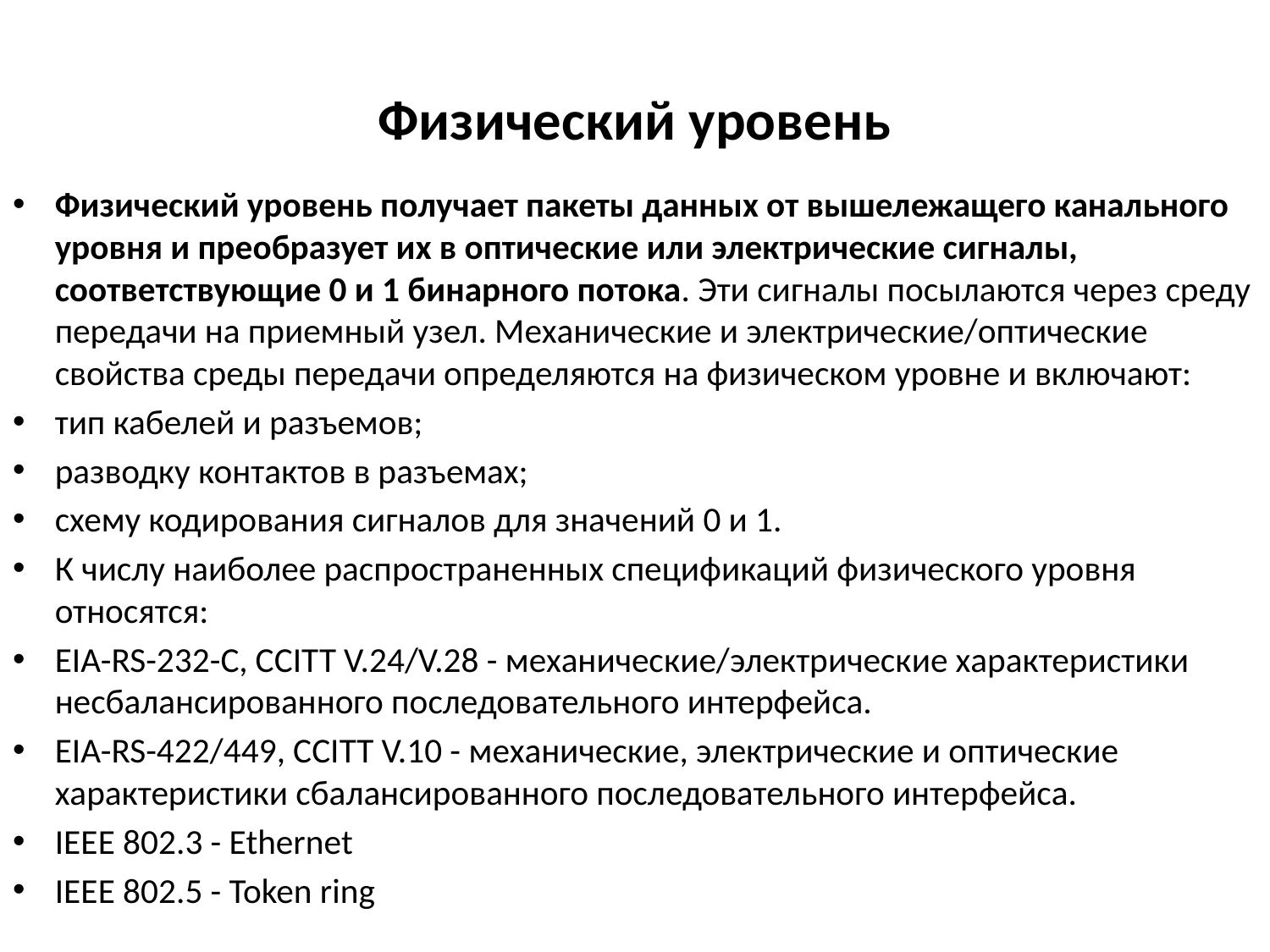

# Физический уровень
Физический уровень получает пакеты данных от вышележащего канального уровня и преобразует их в оптические или электрические сигналы, соответствующие 0 и 1 бинарного потока. Эти сигналы посылаются через среду передачи на приемный узел. Механические и электрические/оптические свойства среды передачи определяются на физическом уровне и включают:
тип кабелей и разъемов;
разводку контактов в разъемах;
схему кодирования сигналов для значений 0 и 1.
К числу наиболее распространенных спецификаций физического уровня относятся:
EIA-RS-232-C, CCITT V.24/V.28 - механические/электрические характеристики несбалансированного последовательного интерфейса.
EIA-RS-422/449, CCITT V.10 - механические, электрические и оптические характеристики сбалансированного последовательного интерфейса.
IEEE 802.3 - Ethernet
IEEE 802.5 - Token ring